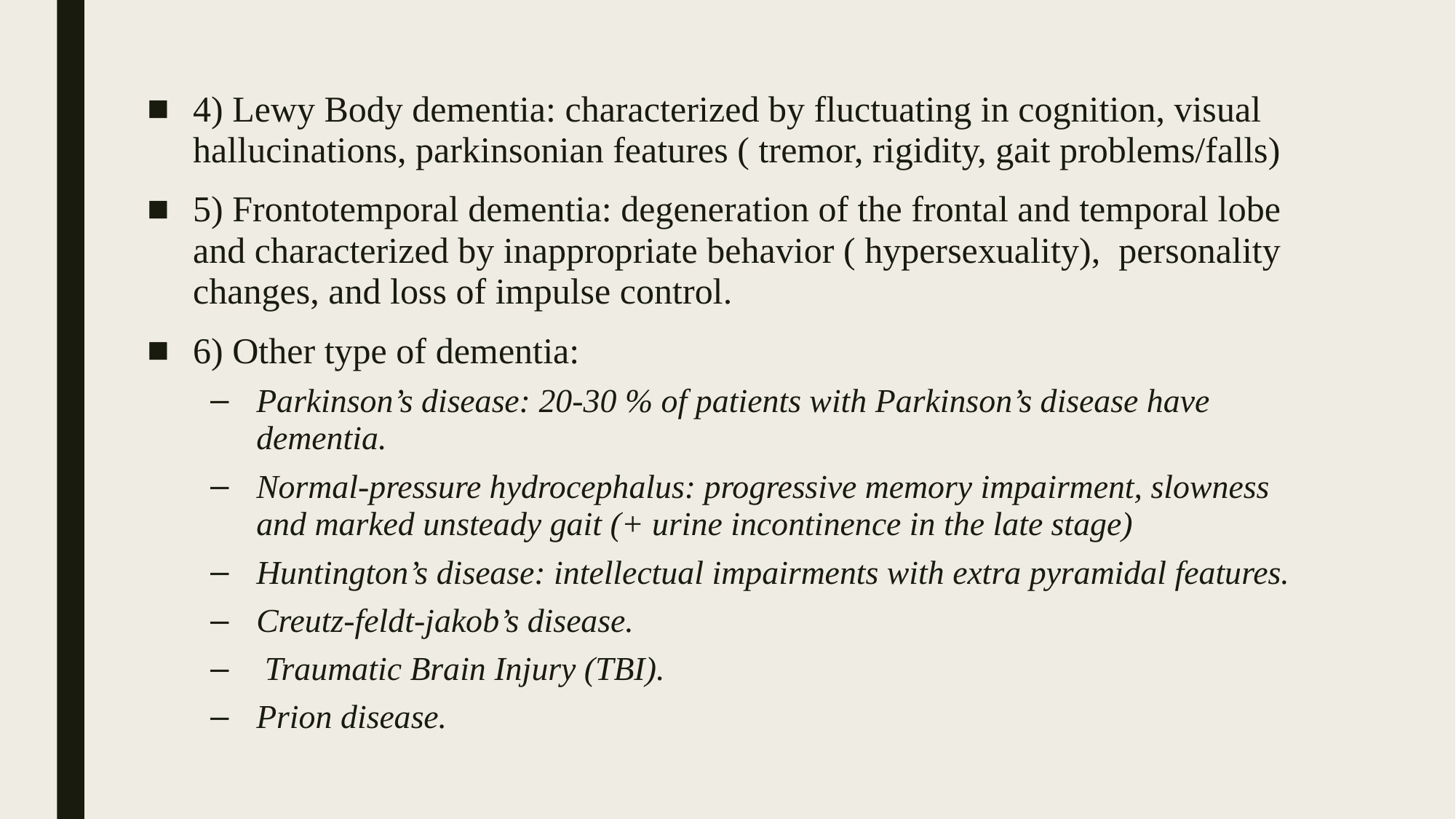

#
4) Lewy Body dementia: characterized by fluctuating in cognition, visual hallucinations, parkinsonian features ( tremor, rigidity, gait problems/falls)
5) Frontotemporal dementia: degeneration of the frontal and temporal lobe and characterized by inappropriate behavior ( hypersexuality),  personality changes, and loss of impulse control.
6) Other type of dementia:
Parkinson’s disease: 20-30 % of patients with Parkinson’s disease have dementia.
Normal-pressure hydrocephalus: progressive memory impairment, slowness and marked unsteady gait (+ urine incontinence in the late stage)
Huntington’s disease: intellectual impairments with extra pyramidal features.
Creutz-feldt-jakob’s disease.
 Traumatic Brain Injury (TBI).
Prion disease.